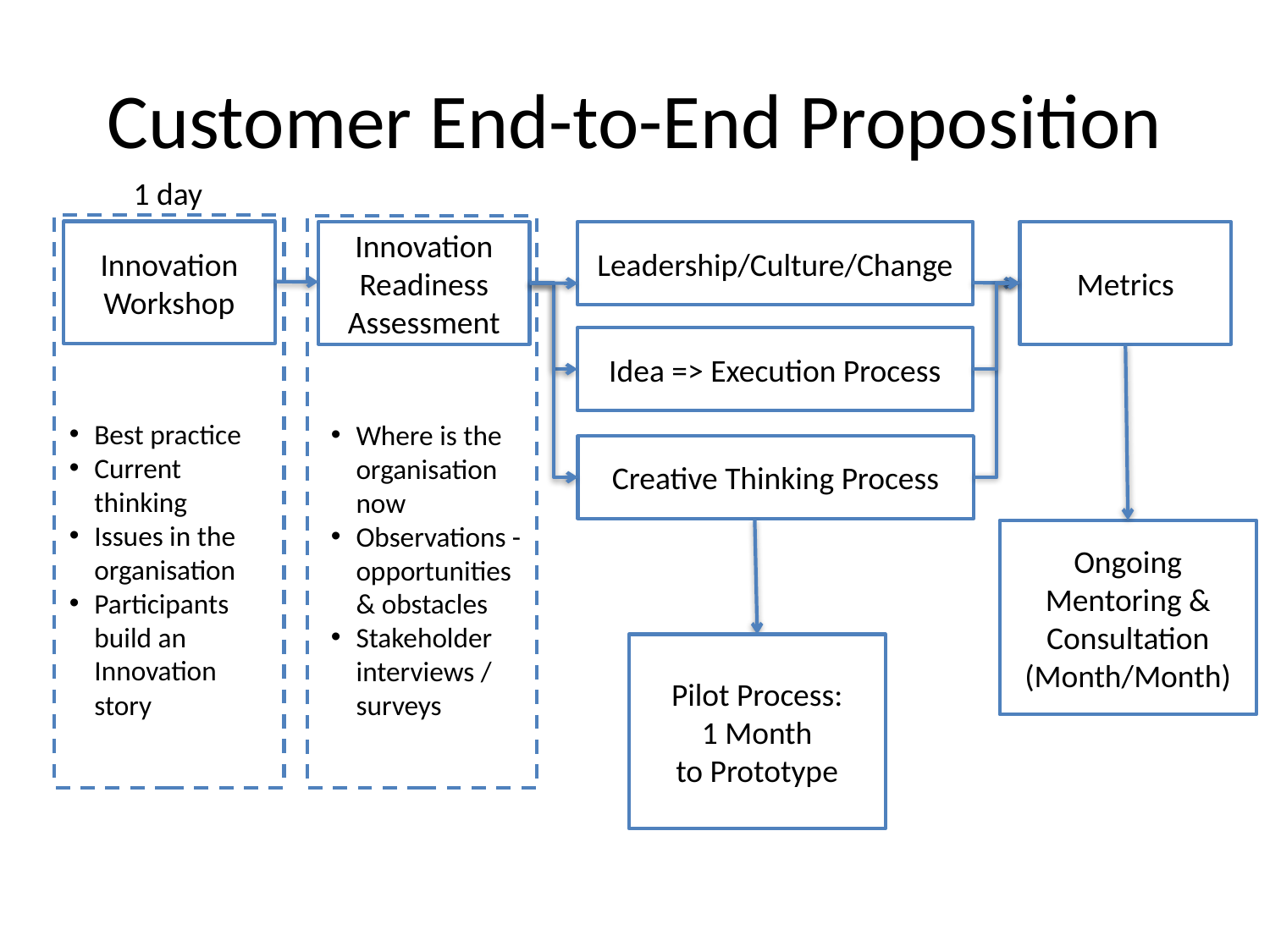

# Customer End-to-End Proposition
1 day

Innovation Workshop
Innovation Readiness Assessment
Leadership/Culture/Change
Metrics
Idea => Execution Process
Best practice
Current thinking
Issues in the organisation
Participants build an Innovation story
Where is the organisation now
Observations - opportunities & obstacles
Stakeholder interviews / surveys
Creative Thinking Process
Ongoing Mentoring & Consultation (Month/Month)
Pilot Process:
1 Month
to Prototype